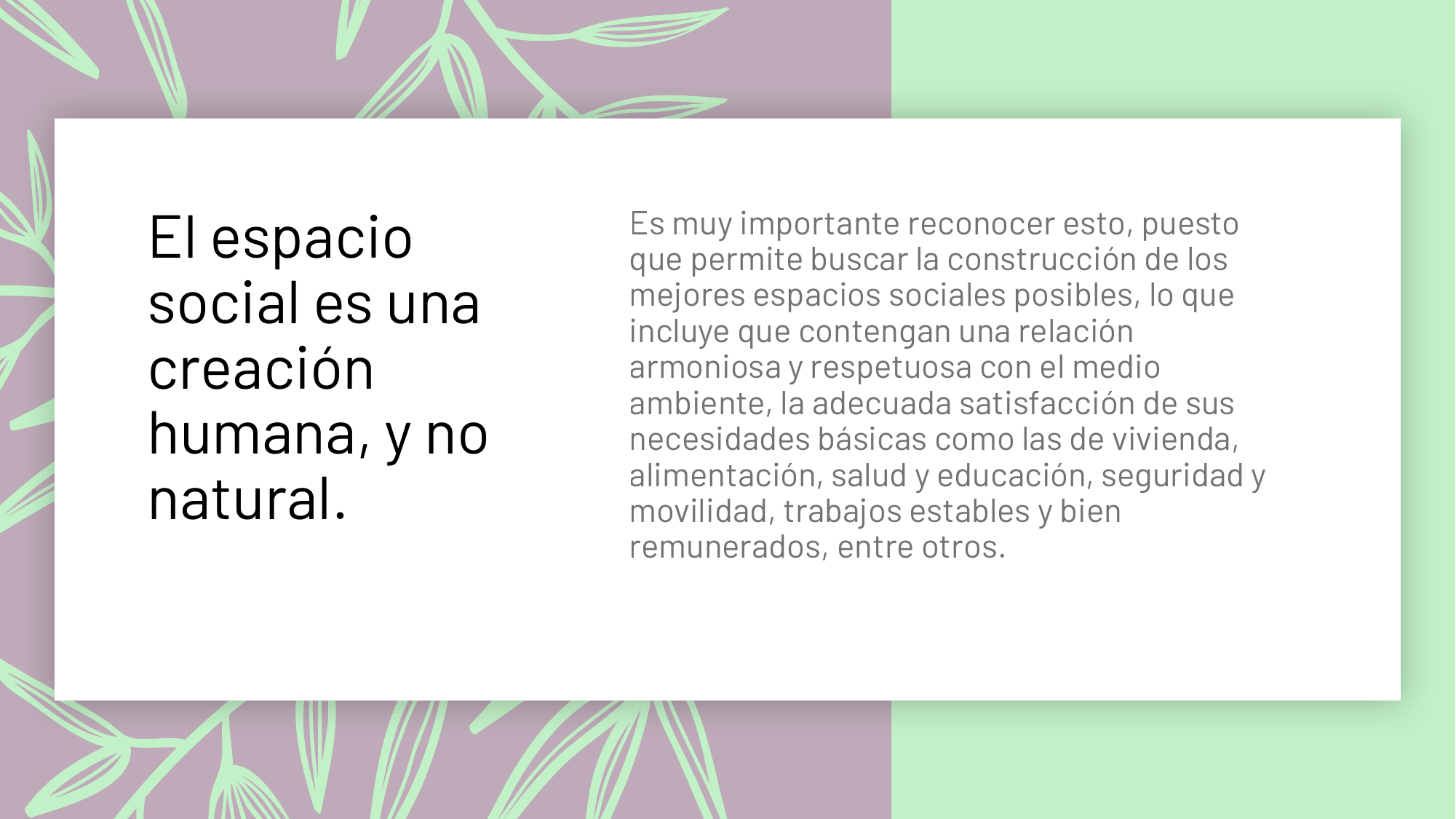

# El espacio social es una creación humana, y no natural.
Es muy importante reconocer esto, puesto que permite buscar la construcción de los mejores espacios sociales posibles, lo que incluye que contengan una relación armoniosa y respetuosa con el medio ambiente, la adecuada satisfacción de sus necesidades básicas como las de vivienda, alimentación, salud y educación, seguridad y movilidad, trabajos estables y bien remunerados, entre otros.